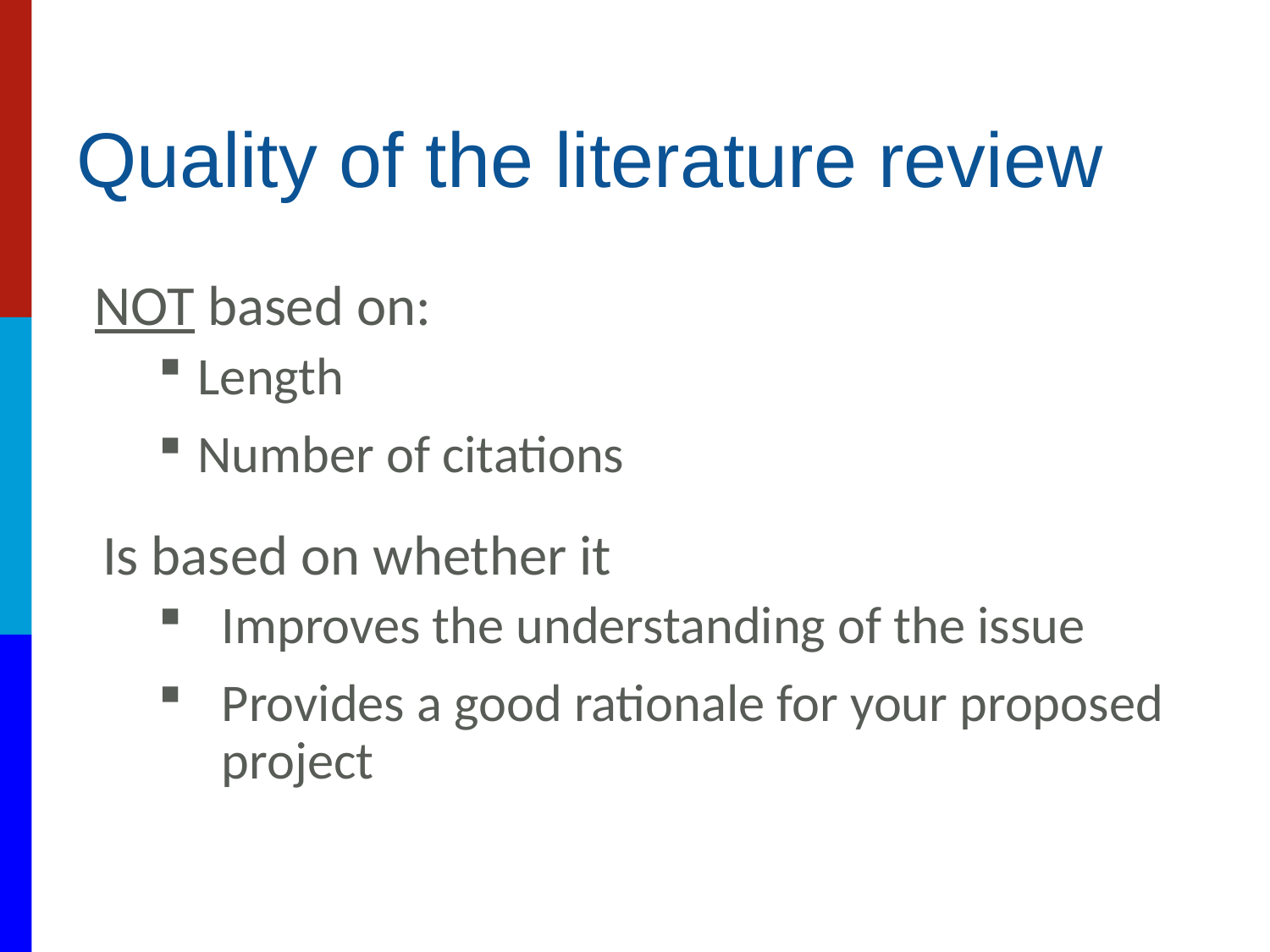

# Quality of the literature review
NOT based on:
Length
Number of citations
Is based on whether it
Improves the understanding of the issue
Provides a good rationale for your proposed project